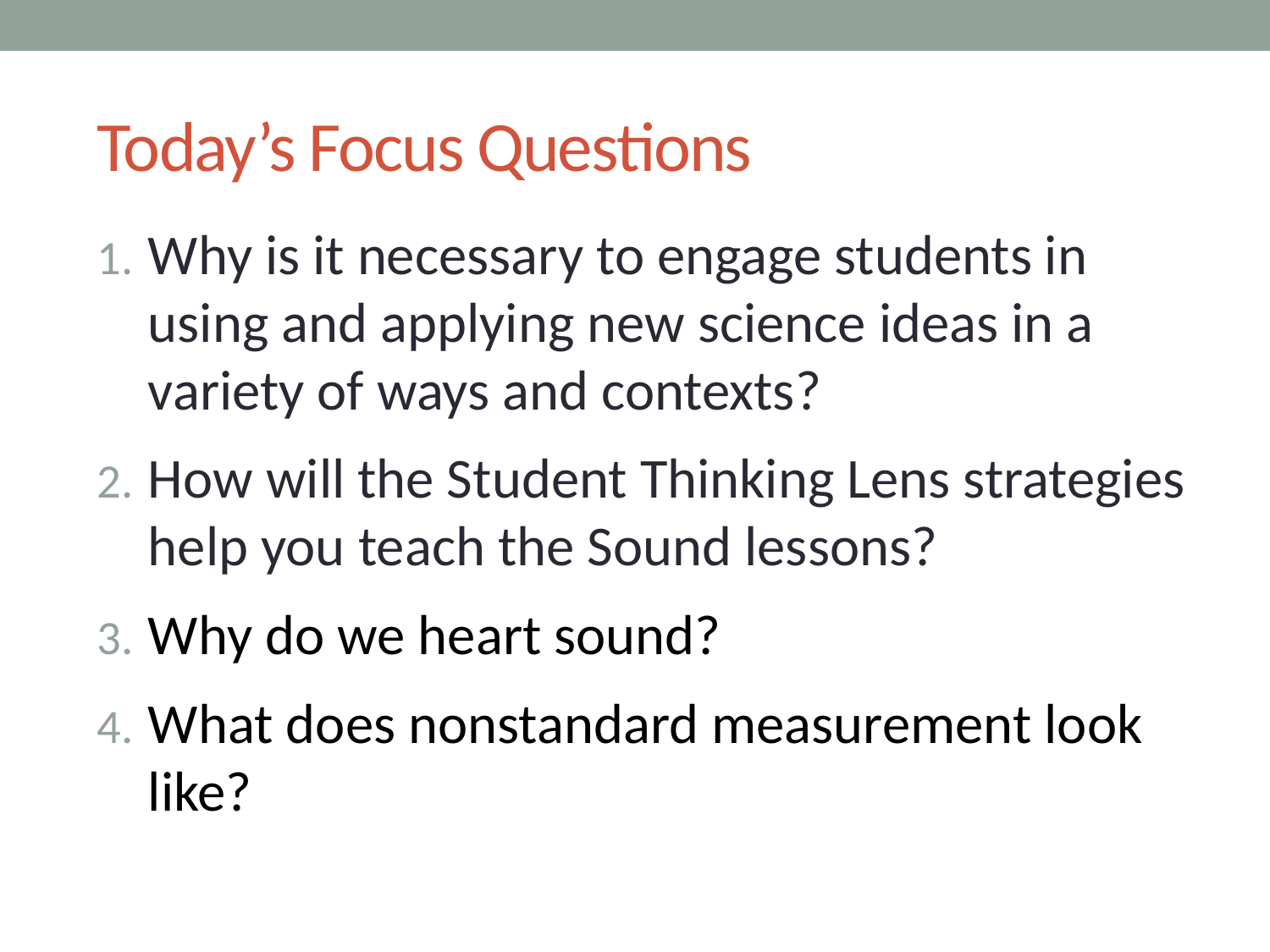

# Today’s Focus Questions
Why is it necessary to engage students in using and applying new science ideas in a variety of ways and contexts?
How will the Student Thinking Lens strategies help you teach the Sound lessons?
Why do we heart sound?
What does nonstandard measurement look like?